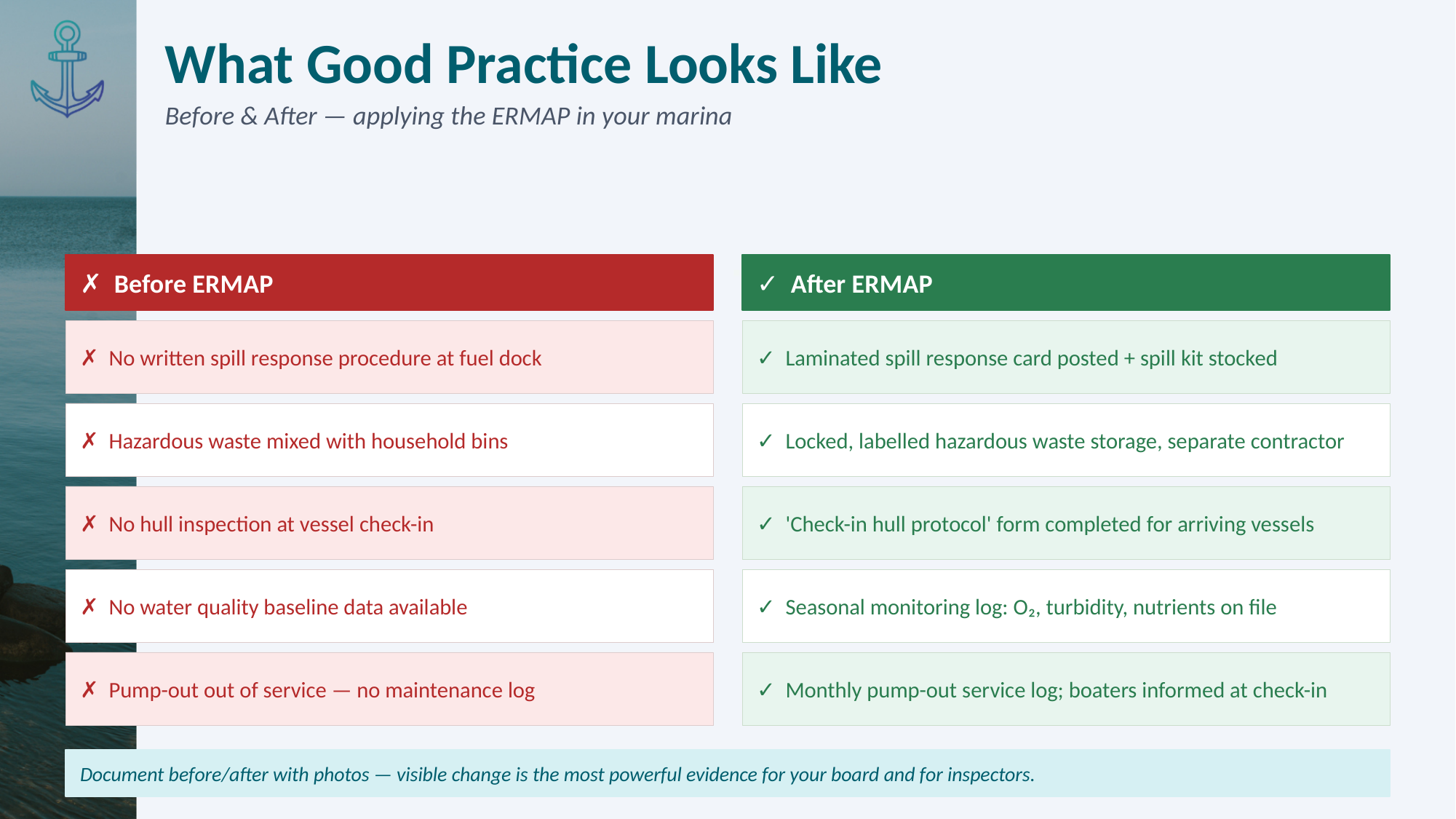

What Good Practice Looks Like
Before & After — applying the ERMAP in your marina

✗  Before ERMAP

✓  After ERMAP

✗  No written spill response procedure at fuel dock

✓  Laminated spill response card posted + spill kit stocked

✗  Hazardous waste mixed with household bins

✓  Locked, labelled hazardous waste storage, separate contractor

✗  No hull inspection at vessel check-in

✓  'Check-in hull protocol' form completed for arriving vessels

✗  No water quality baseline data available

✓  Seasonal monitoring log: O₂, turbidity, nutrients on file

✗  Pump-out out of service — no maintenance log

✓  Monthly pump-out service log; boaters informed at check-in

Document before/after with photos — visible change is the most powerful evidence for your board and for inspectors.